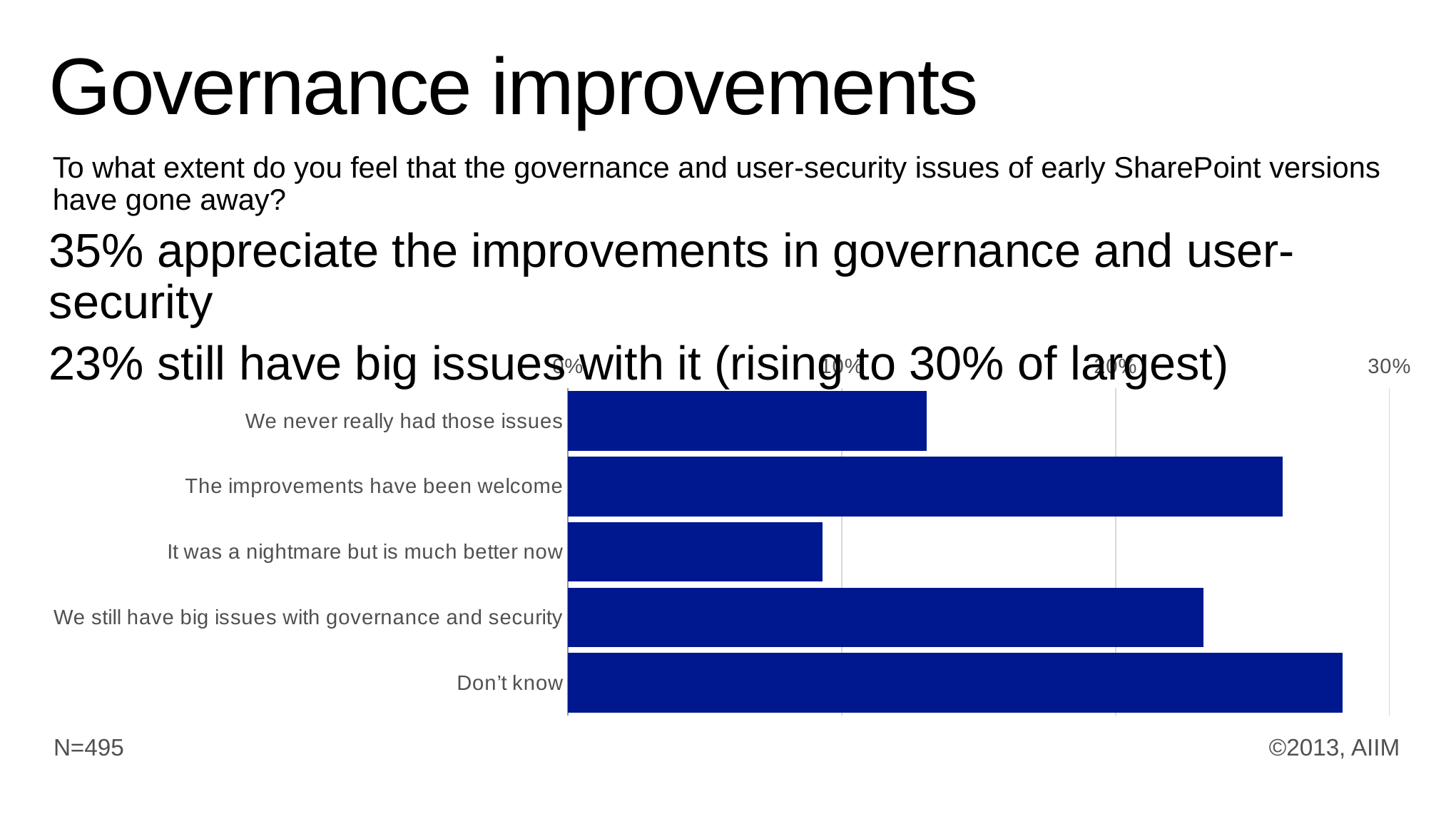

# Governance improvements
To what extent do you feel that the governance and user-security issues of early SharePoint versions have gone away?
35% appreciate the improvements in governance and user-security
23% still have big issues with it (rising to 30% of largest)

### Chart

| Category |  |
|---|---|
| We never really had those issues | 0.131 |
| The improvements have been welcome | 0.261 |
| It was a nightmare but is much better now | 0.093 |
| We still have big issues with governance and security | 0.232 |
| Don’t know | 0.283 |
N=495
©2013, AIIM